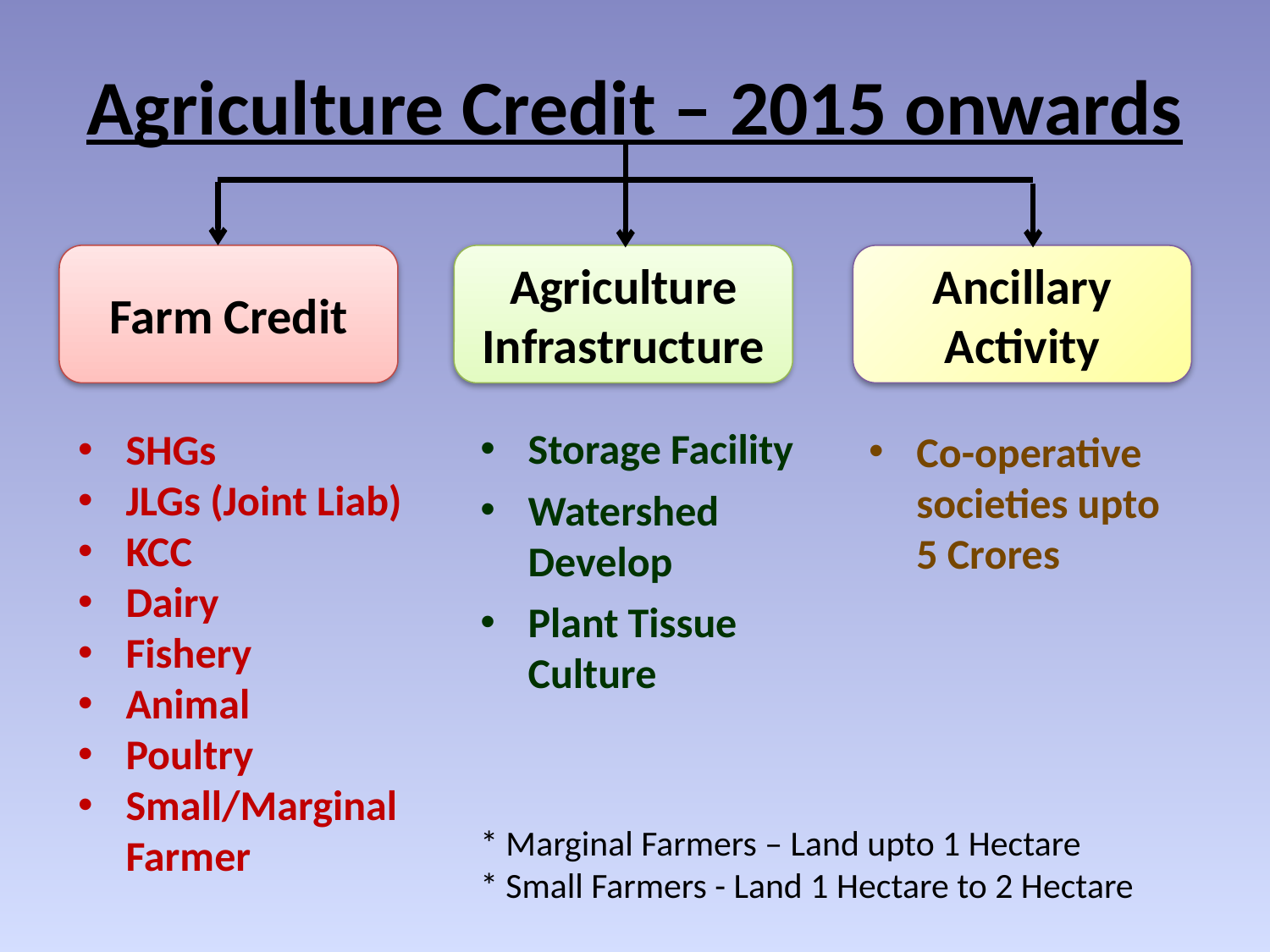

# Agriculture Credit – 2015 onwards
Farm Credit
Agriculture Infrastructure
Ancillary Activity
Storage Facility
Watershed Develop
Plant Tissue Culture
SHGs
JLGs (Joint Liab)
KCC
Dairy
Fishery
Animal
Poultry
Small/Marginal Farmer
Co-operative societies upto 5 Crores
* Marginal Farmers – Land upto 1 Hectare
* Small Farmers - Land 1 Hectare to 2 Hectare